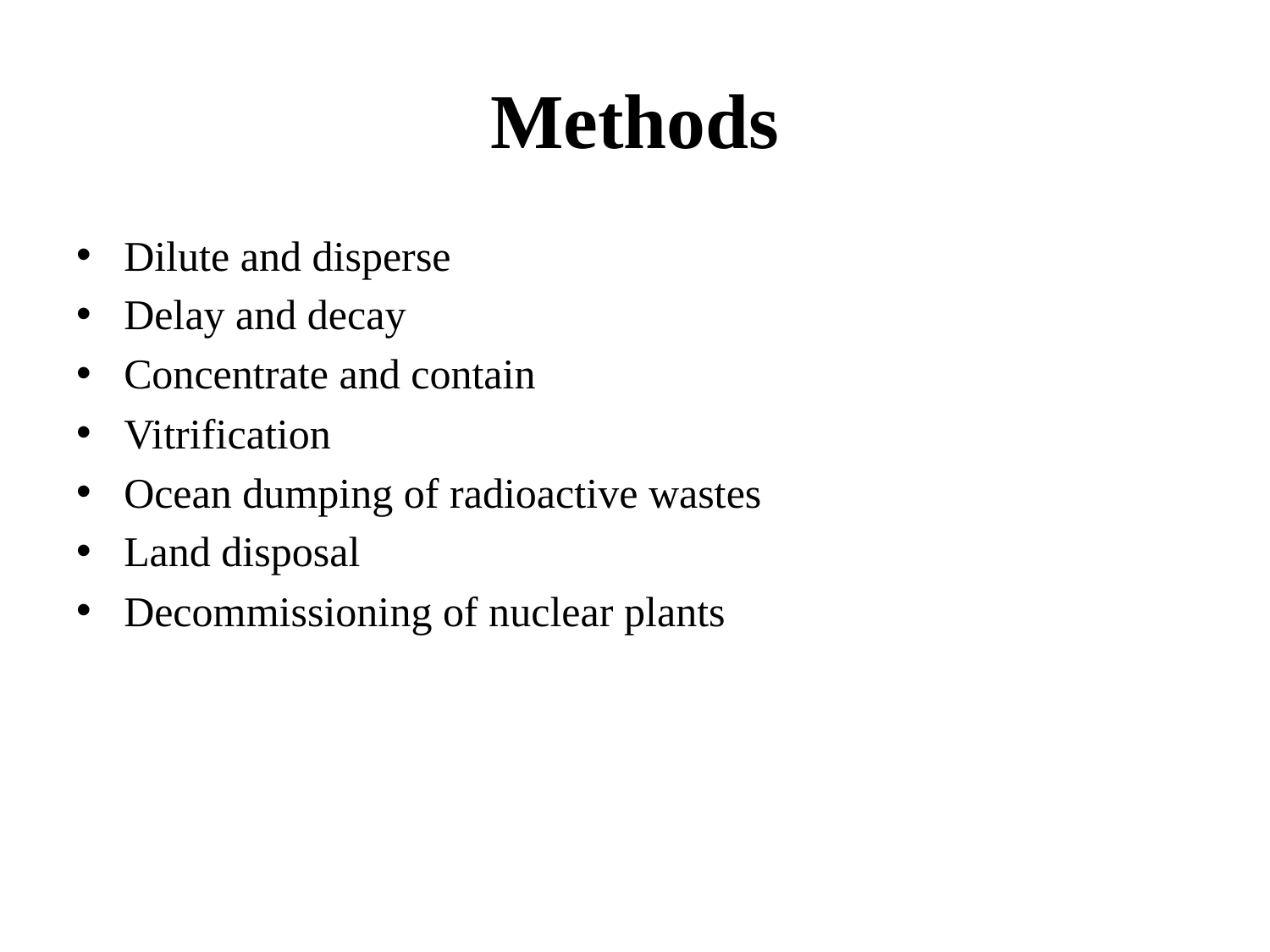

# Methods
Dilute and disperse
Delay and decay
Concentrate and contain
Vitrification
Ocean dumping of radioactive wastes
Land disposal
Decommissioning of nuclear plants